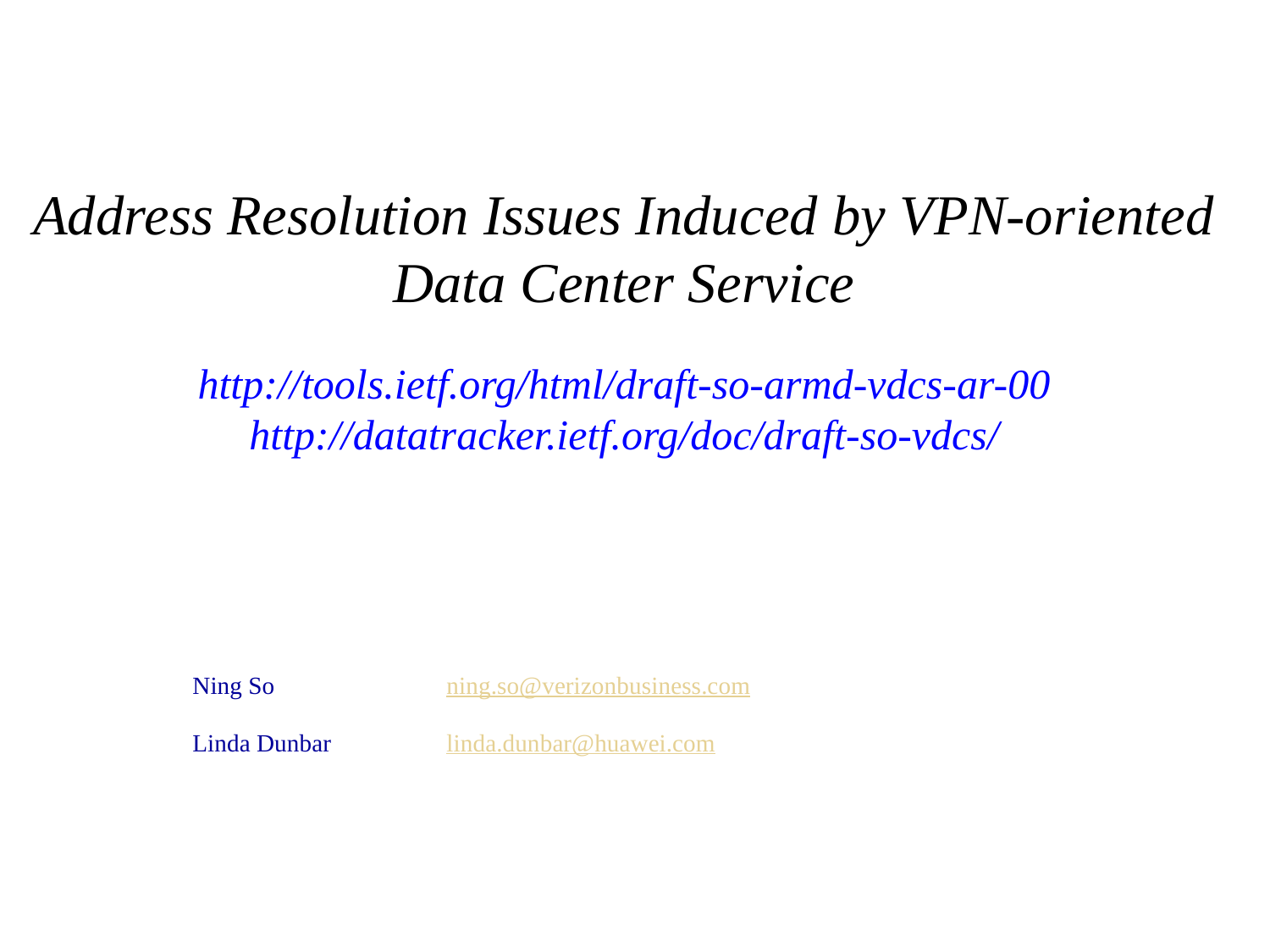

# Address Resolution Issues Induced by VPN-oriented Data Center Service http://tools.ietf.org/html/draft-so-armd-vdcs-ar-00 http://datatracker.ietf.org/doc/draft-so-vdcs/

Ning So		ning.so@verizonbusiness.com

Linda Dunbar	linda.dunbar@huawei.com